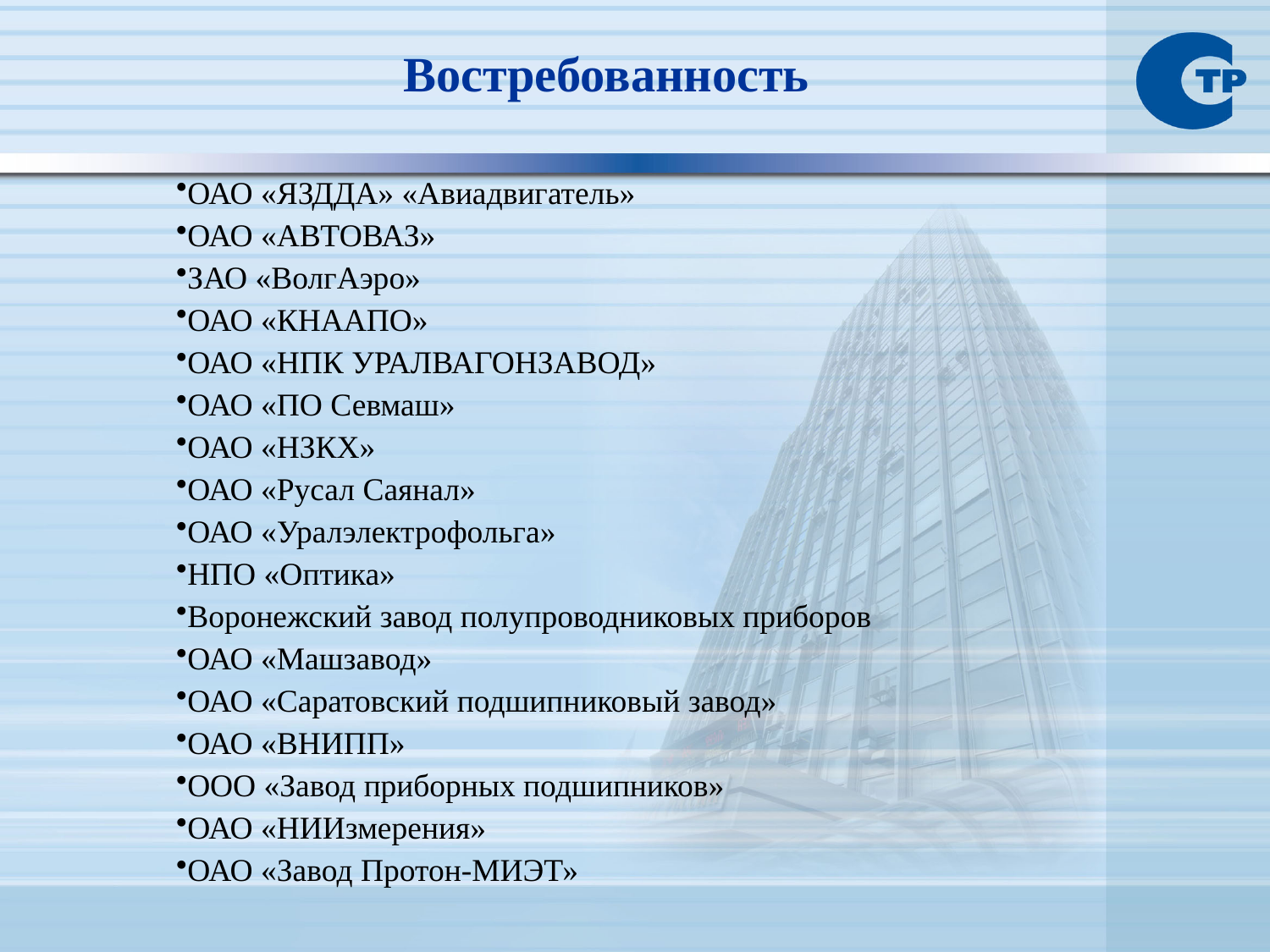

Востребованность
ОАО «ЯЗДДА» «Авиадвигатель»
ОАО «АВТОВАЗ»
ЗАО «ВолгАэро»
ОАО «КНААПО»
ОАО «НПК УРАЛВАГОНЗАВОД»
ОАО «ПО Севмаш»
ОАО «НЗКХ»
ОАО «Русал Саянал»
ОАО «Уралэлектрофольга»
НПО «Оптика»
Воронежский завод полупроводниковых приборов
ОАО «Машзавод»
ОАО «Саратовский подшипниковый завод»
ОАО «ВНИПП»
ООО «Завод приборных подшипников»
ОАО «НИИзмерения»
ОАО «Завод Протон-МИЭТ»